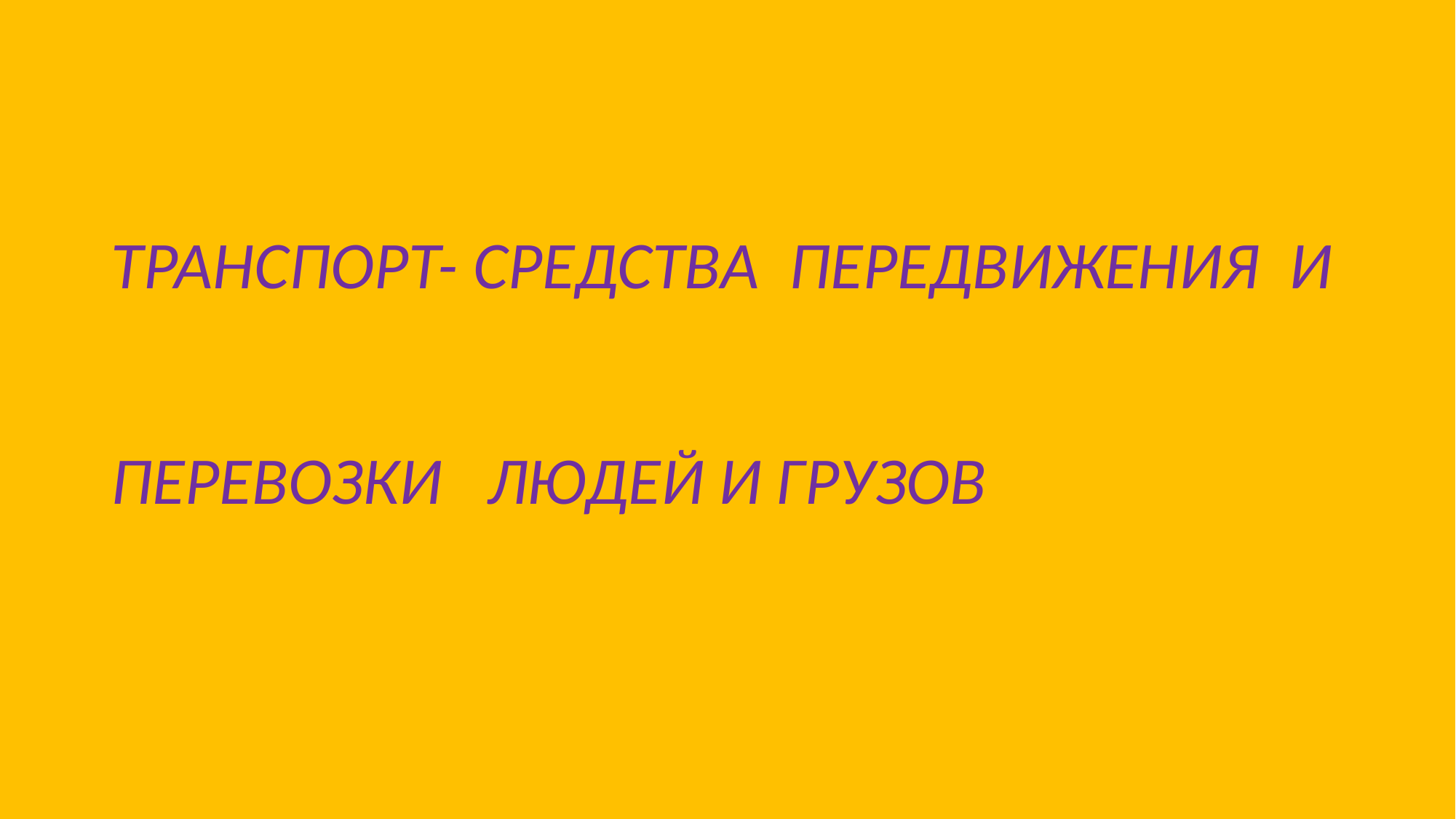

# ТРАНСПОРТ- СРЕДСТВА  ПЕРЕДВИЖЕНИЯ  И ПЕРЕВОЗКИ   ЛЮДЕЙ И ГРУЗОВ